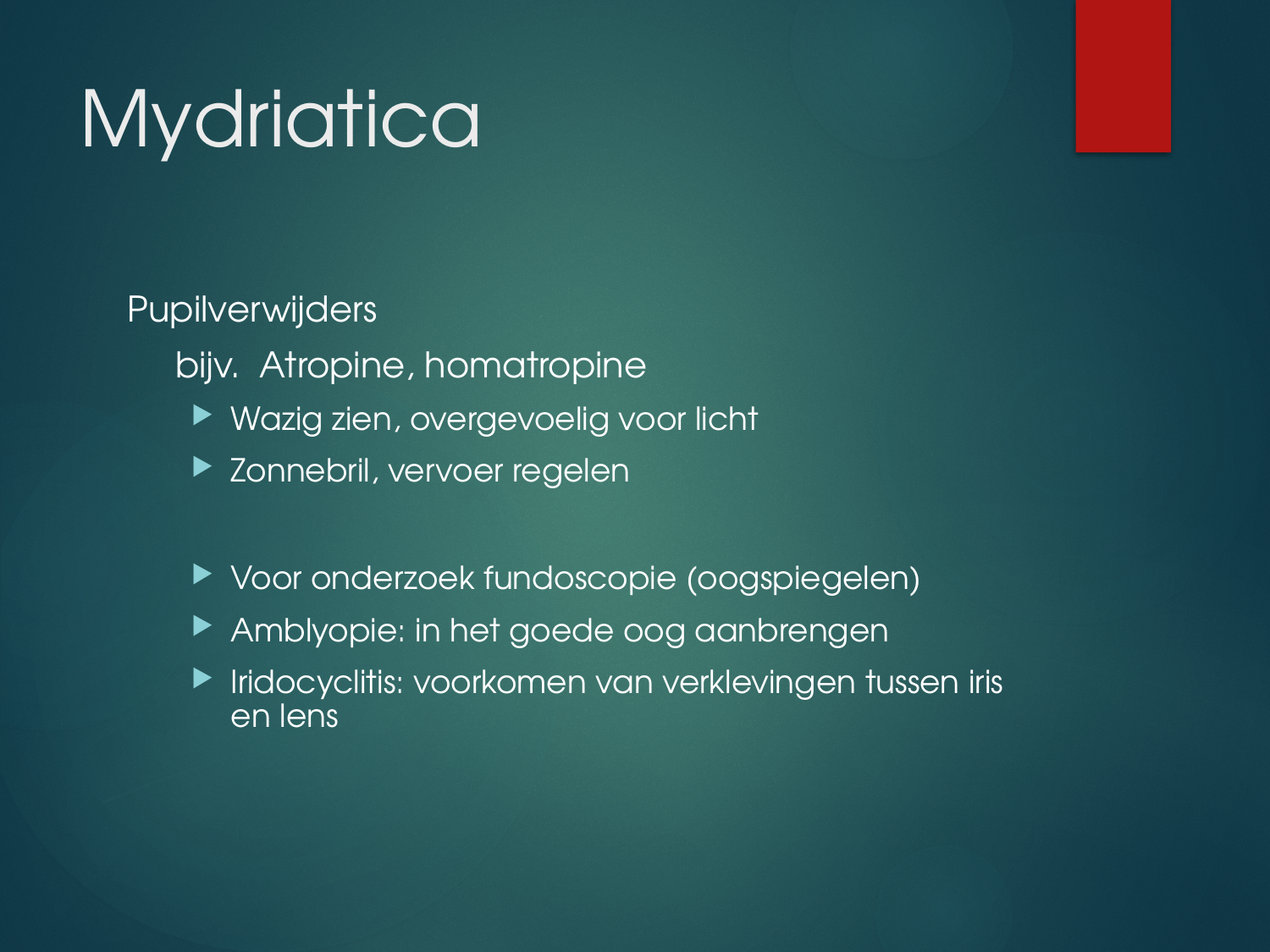

# Mydriatica
Pupilverwijders
	bijv.  Atropine, homatropine
Wazig zien, overgevoelig voor licht
Zonnebril, vervoer regelen

Voor onderzoek fundoscopie (oogspiegelen)
Amblyopie: in het goede oog aanbrengen
Iridocyclitis: voorkomen van verklevingen tussen iris en lens